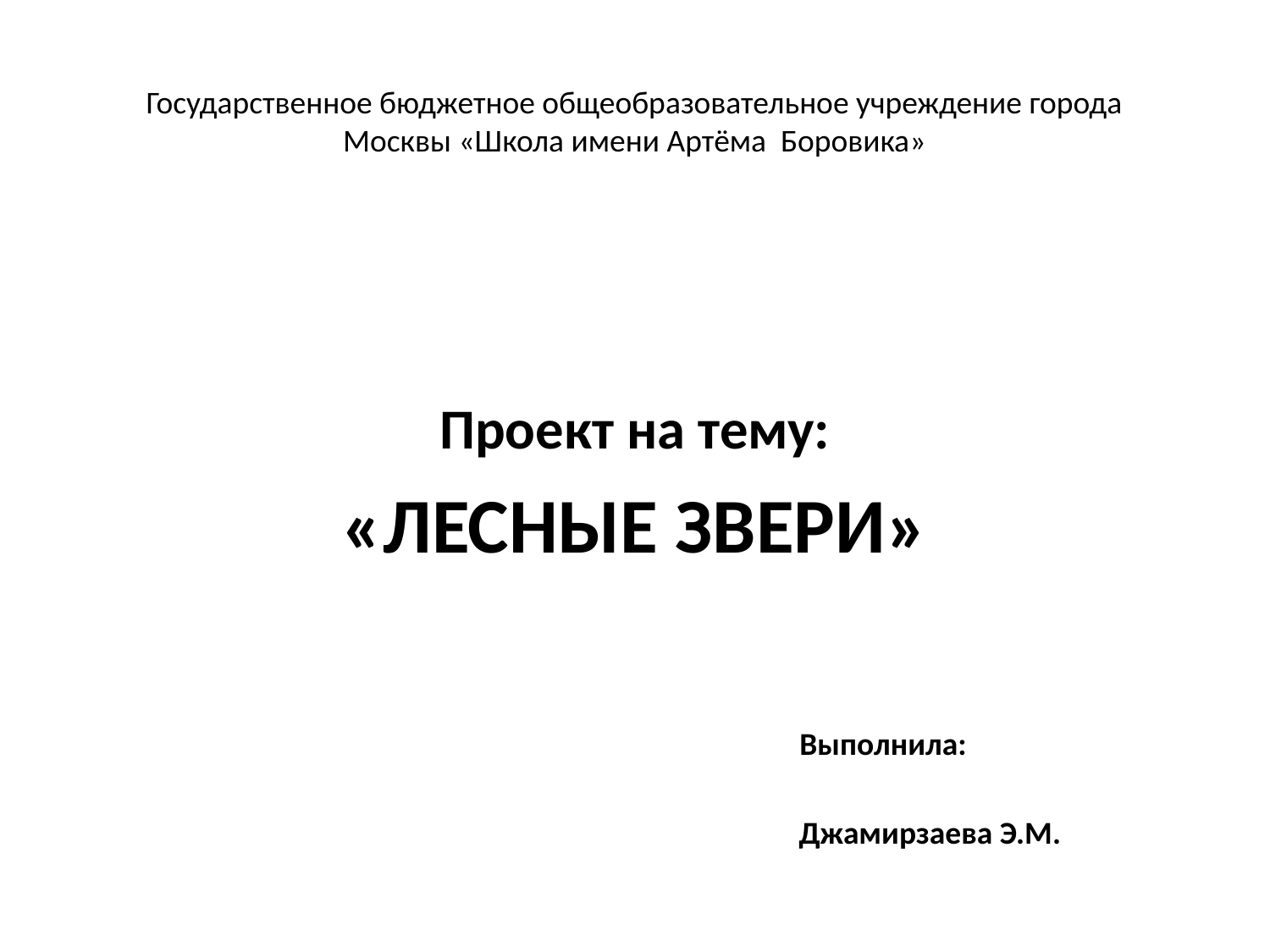

# Государственное бюджетное общеобразовательное учреждение города Москвы «Школа имени Артёма  Боровика»
Проект на тему:
«ЛЕСНЫЕ ЗВЕРИ»

                                                                     Выполнила:

                                                                                  Джамирзаева Э.М.